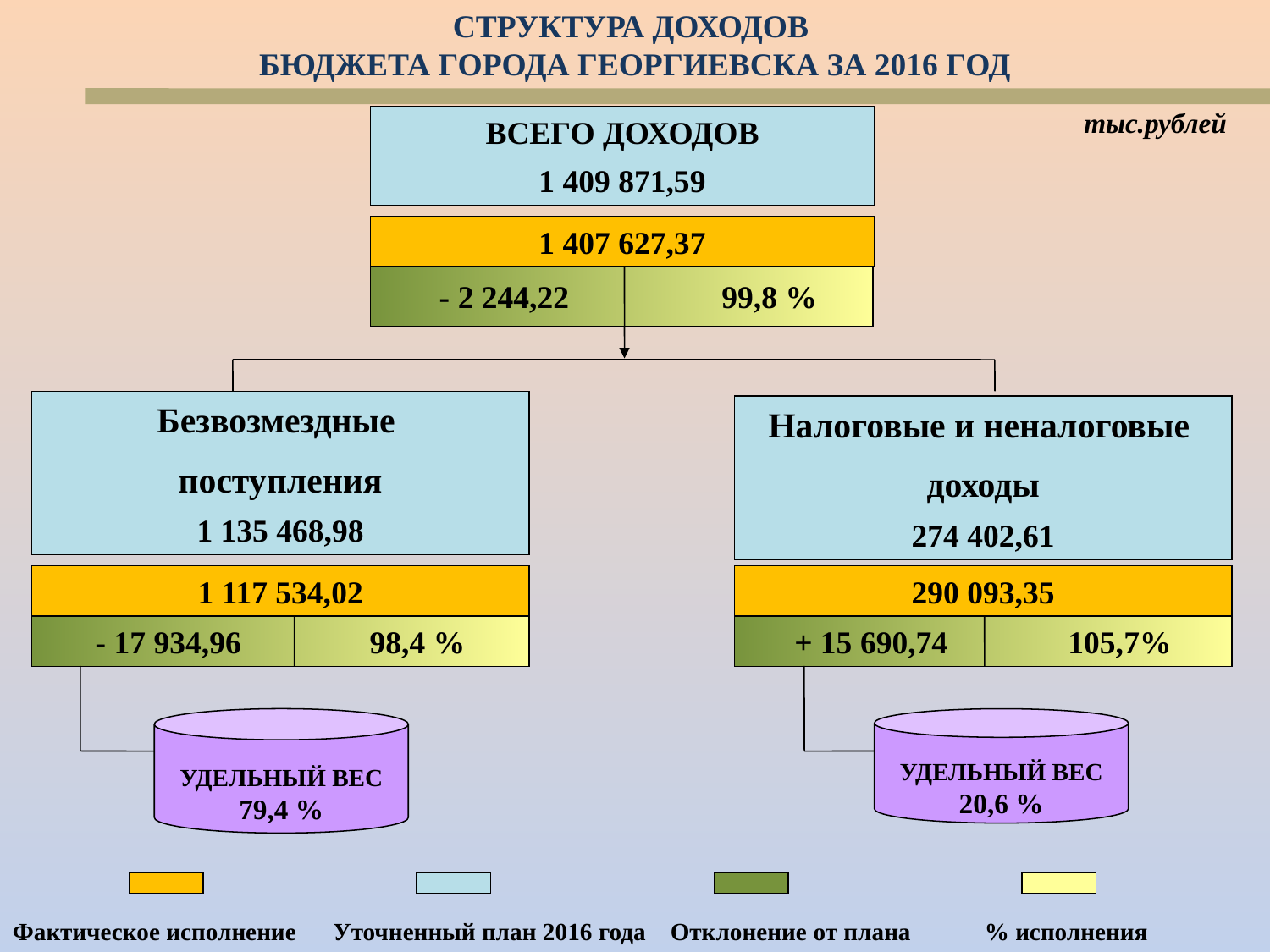

СТРУКТУРА ДОХОДОВ
БЮДЖЕТА ГОРОДА ГЕОРГИЕВСКА ЗА 2016 ГОД

тыс.рублей

ВСЕГО ДОХОДОВ
1 409 871,59

1 407 627,37
       - 2 244,22                   99,8 %

Безвозмездные
поступления
1 135 468,98
Налоговые и неналоговые
доходы
274 402,61
1 117 534,02
290 093,35
- 17 934,96                98,4 %

+ 15 690,74               105,7%

УДЕЛЬНЫЙ ВЕС
79,4 %

УДЕЛЬНЫЙ ВЕС
20,6 %

Фактическое исполнение      Уточненный план 2016 года    Отклонение от плана            % исполнения